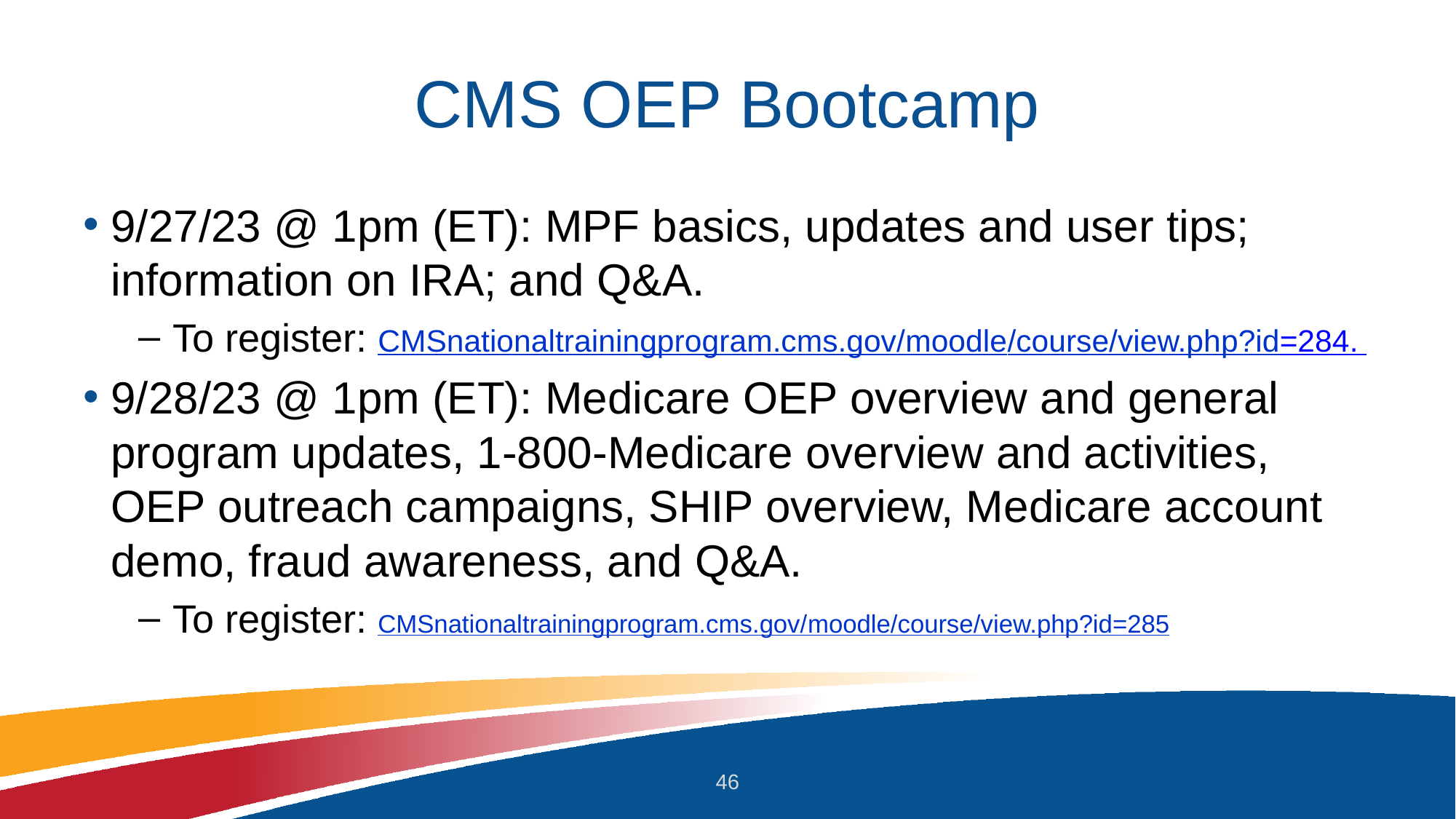

# CMS OEP Bootcamp
9/27/23 @ 1pm (ET): MPF basics, updates and user tips; information on IRA; and Q&A.
To register: CMSnationaltrainingprogram.cms.gov/moodle/course/view.php?id=284.
9/28/23 @ 1pm (ET): Medicare OEP overview and general program updates, 1-800-Medicare overview and activities, OEP outreach campaigns, SHIP overview, Medicare account demo, fraud awareness, and Q&A.
To register: CMSnationaltrainingprogram.cms.gov/moodle/course/view.php?id=285
46